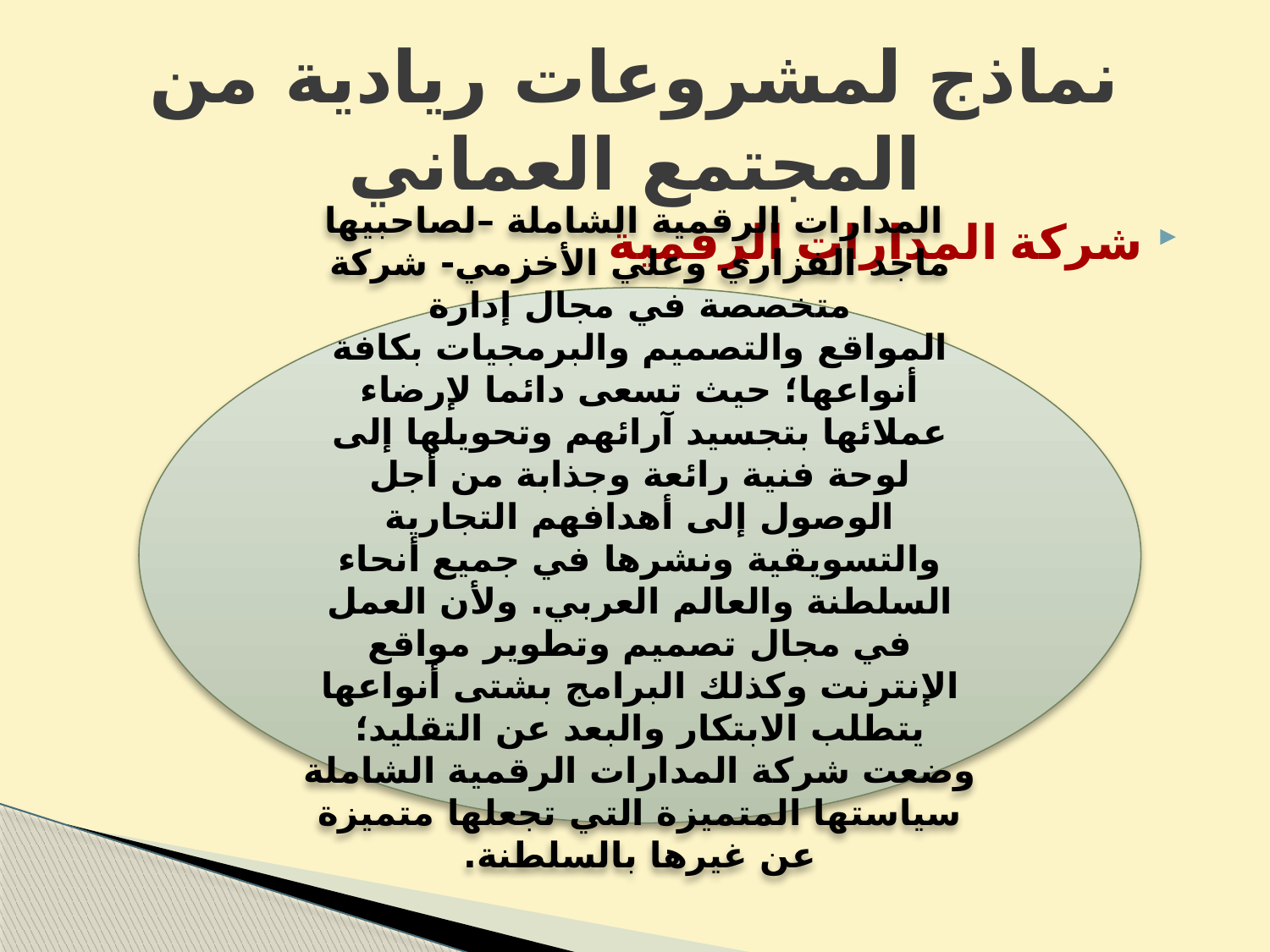

# نماذج لمشروعات ريادية من المجتمع العماني
شركة المدارات الرقمية

 المدارات الرقمية الشاملة –لصاحبيها ماجد الفزاري وعلي الأخزمي- شركة متخصصة في مجال إدارة المواقع والتصميم والبرمجيات بكافة أنواعها؛ حيث تسعى دائما لإرضاء عملائها بتجسيد آرائهم وتحويلها إلى لوحة فنية رائعة وجذابة من أجل الوصول إلى أهدافهم التجارية والتسويقية ونشرها في جميع أنحاء السلطنة والعالم العربي. ولأن العمل في مجال تصميم وتطوير مواقع الإنترنت وكذلك البرامج بشتى أنواعها يتطلب الابتكار والبعد عن التقليد؛ وضعت شركة المدارات الرقمية الشاملة سياستها المتميزة التي تجعلها متميزة عن غيرها بالسلطنة.